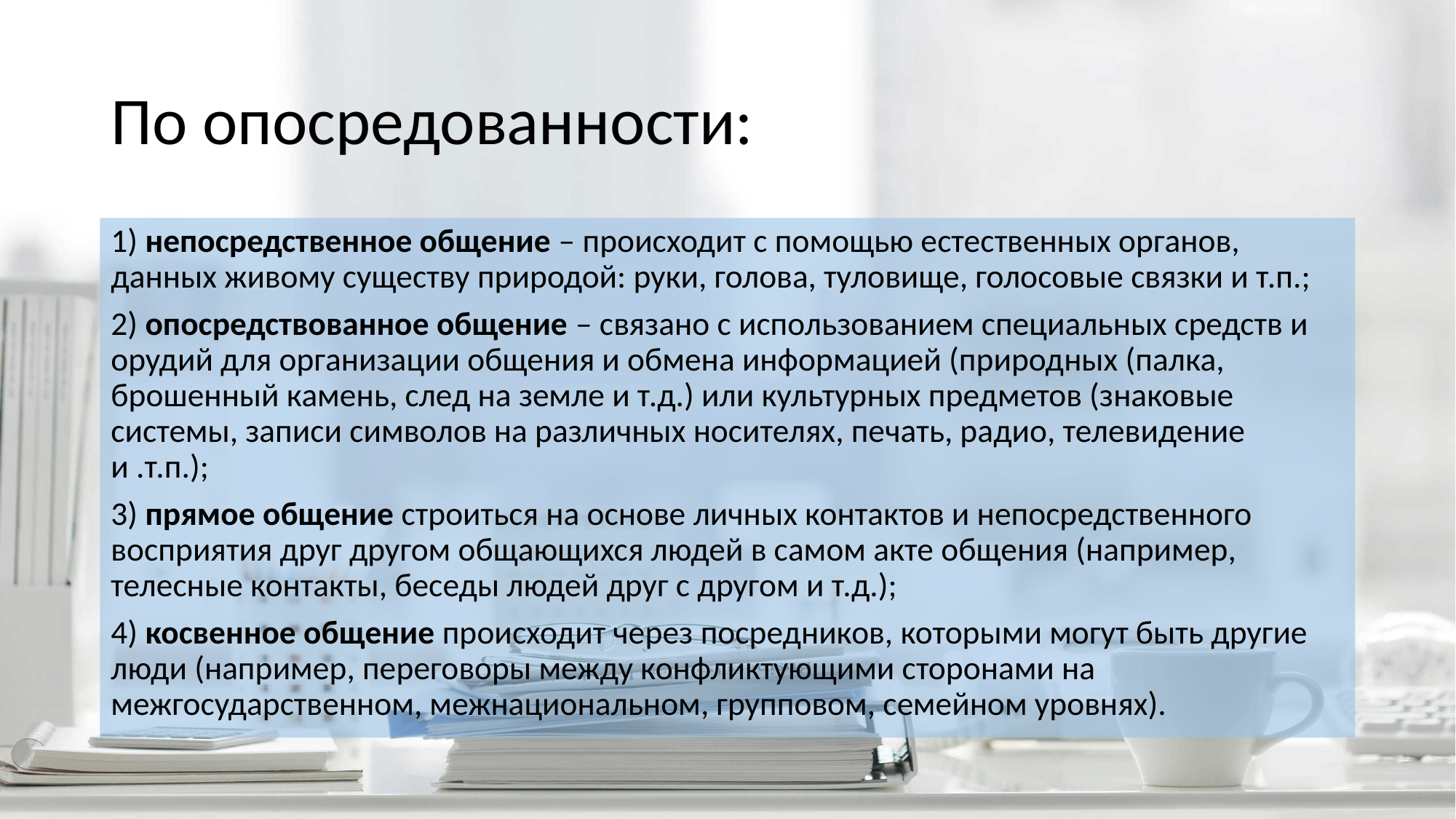

# По опосредованности:
1) непосредственное общение – происходит с помощью естественных органов, данных живому существу природой: руки, голова, туловище, голосовые связки и т.п.;
2) опосредствованное общение – связано с использованием специальных средств и орудий для организации общения и обмена информацией (природных (палка, брошенный камень, след на земле и т.д.) или культурных предметов (знаковые системы, записи символов на различных носителях, печать, радио, телевидение и .т.п.);
3) прямое общение строиться на основе личных контактов и непосредственного восприятия друг другом общающихся людей в самом акте общения (например, телесные контакты, беседы людей друг с другом и т.д.);
4) косвенное общение происходит через посредников, которыми могут быть другие люди (например, переговоры между конфликтующими сторонами на межгосударственном, межнациональном, групповом, семейном уровнях).